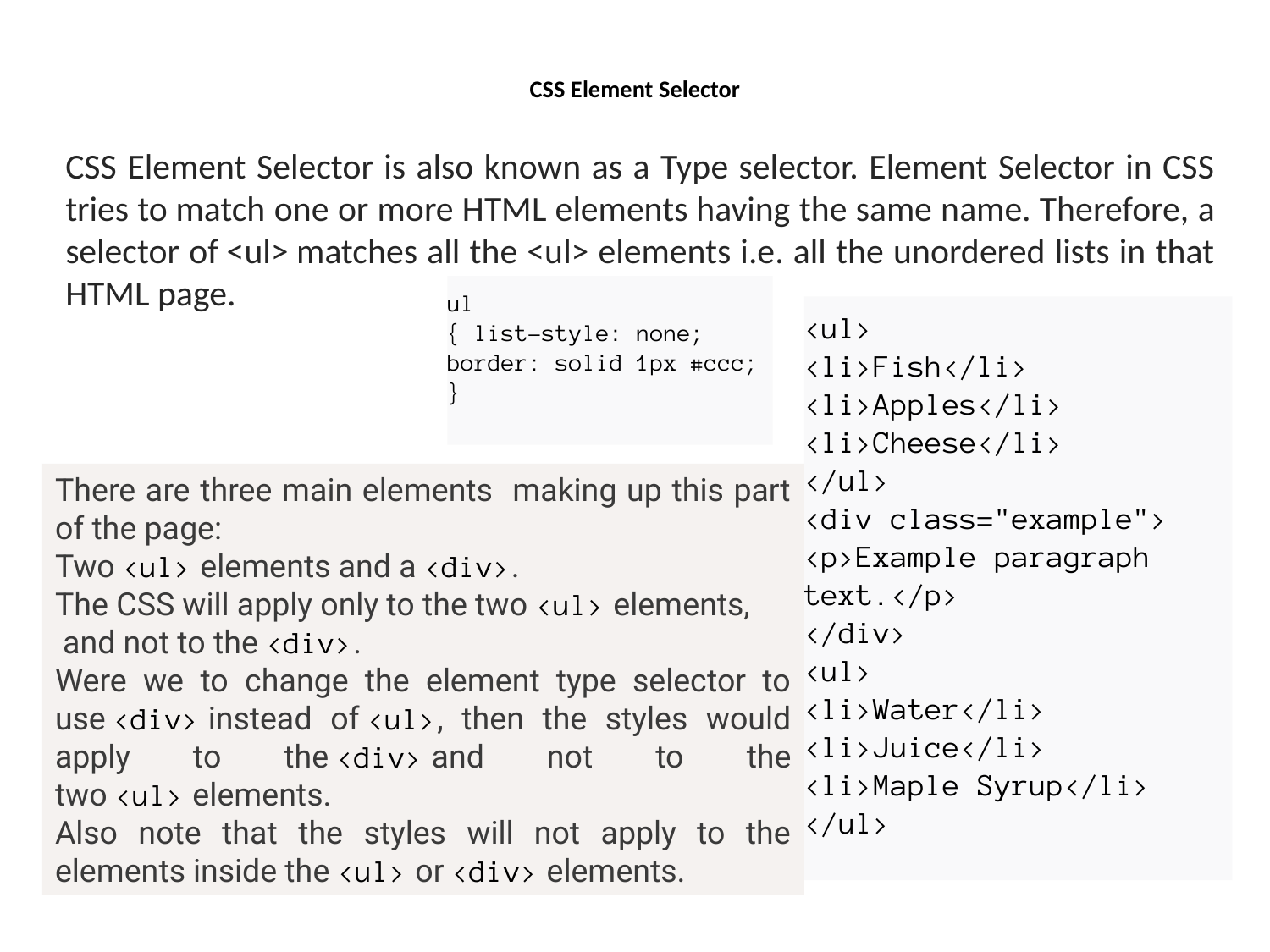

# CSS Element Selector
CSS Element Selector is also known as a Type selector. Element Selector in CSS tries to match one or more HTML elements having the same name. Therefore, a selector of <ul> matches all the <ul> elements i.e. all the unordered lists in that HTML page.
ul
{ list-style: none;
border: solid 1px #ccc;
}
<ul>
<li>Fish</li>
<li>Apples</li>
<li>Cheese</li>
</ul>
<div class="example">
<p>Example paragraph text.</p>
</div>
<ul>
<li>Water</li>
<li>Juice</li>
<li>Maple Syrup</li>
</ul>
There are three main elements  making up this part of the page:
Two <ul> elements and a <div>.
The CSS will apply only to the two <ul> elements,
 and not to the <div>.
Were we to change the element type selector to use <div> instead of <ul>, then the styles would apply to the <div> and not to the two <ul> elements.
Also note that the styles will not apply to the elements inside the <ul> or <div> elements.